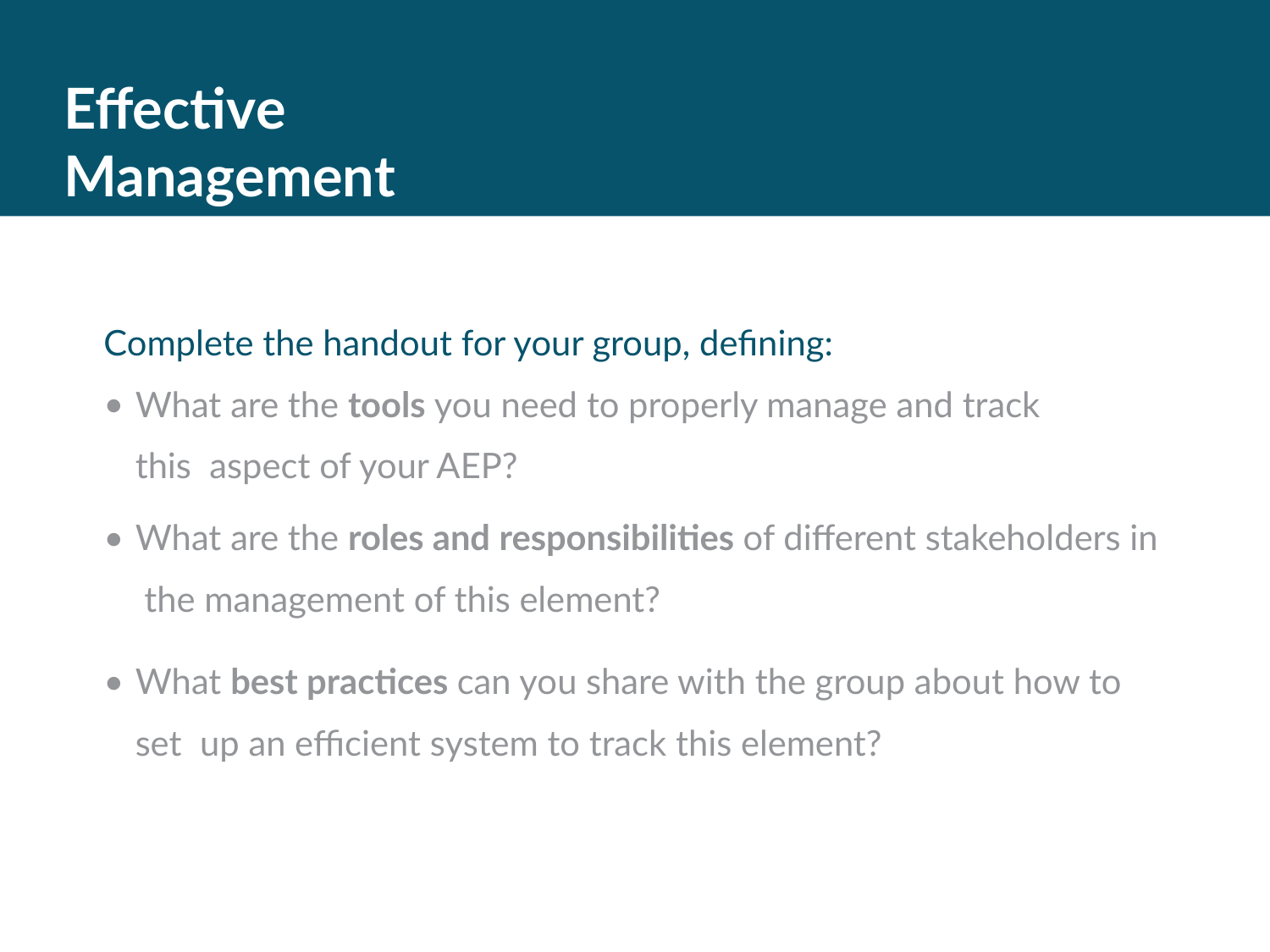

# Effective Management
Complete the handout for your group, defining:
What are the tools you need to properly manage and track this  aspect of your AEP?
What are the roles and responsibilities of different stakeholders in  the management of this element?
What best practices can you share with the group about how to set  up an efficient system to track this element?